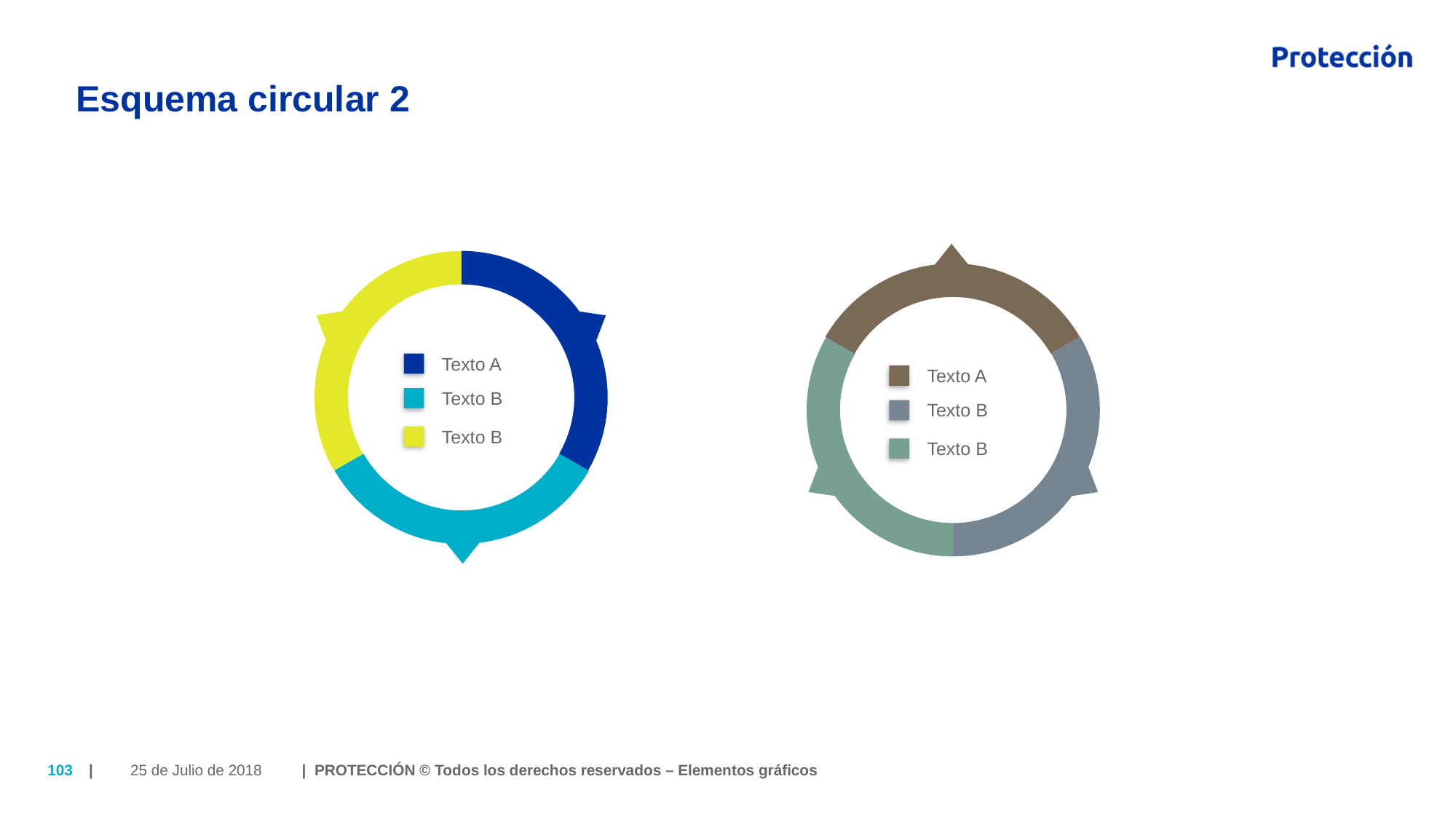

# Esquema circular 2

Texto A

Texto A

Texto B

Texto B

Texto B

Texto B

25 de Julio de 2018
103
|                                                  |  PROTECCIÓN © Todos los derechos reservados – Elementos gráficos